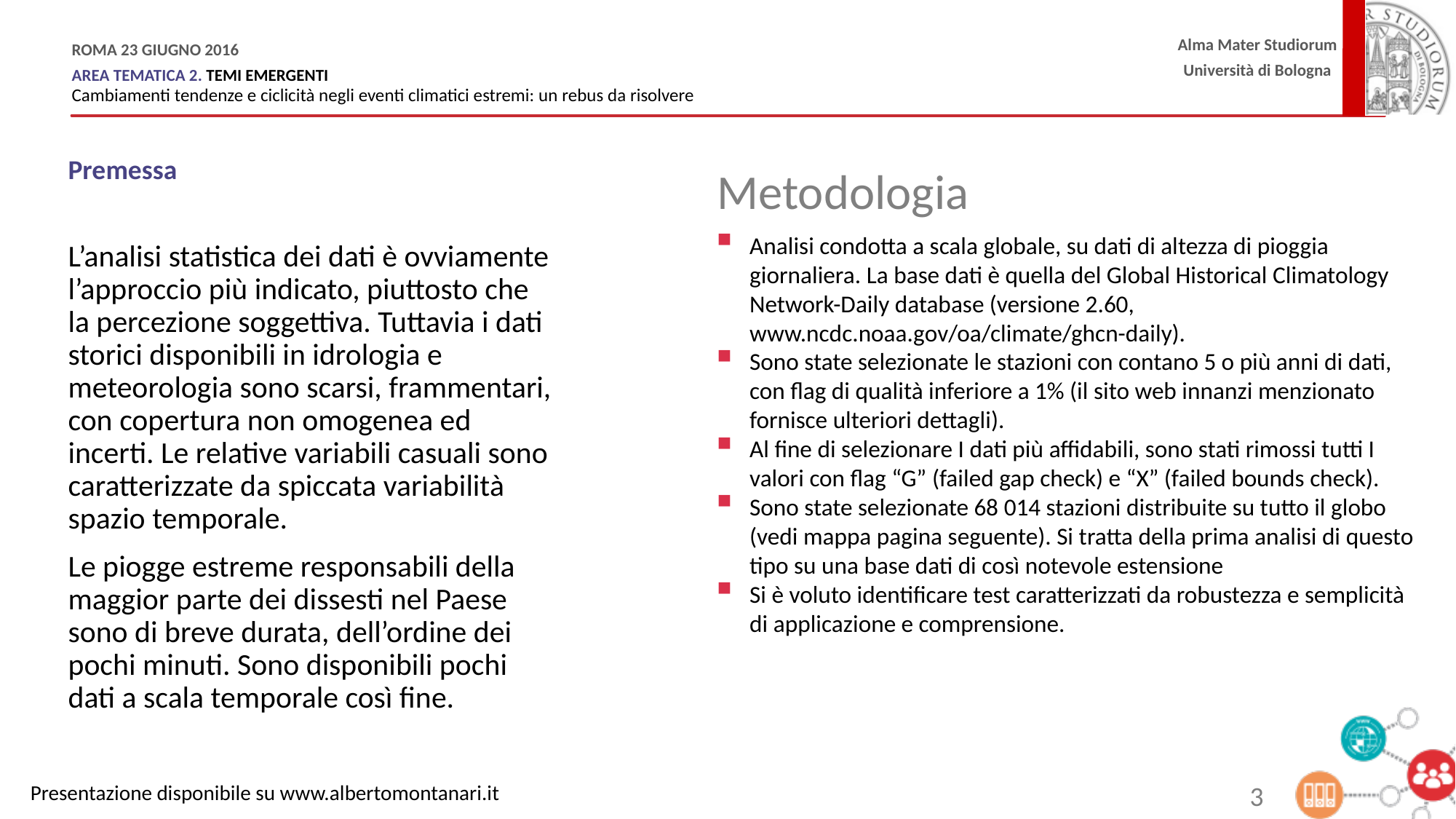

Premessa
Metodologia
Analisi condotta a scala globale, su dati di altezza di pioggia giornaliera. La base dati è quella del Global Historical Climatology
Network-Daily database (versione 2.60,
	www.ncdc.noaa.gov/oa/climate/ghcn-daily).
Sono state selezionate le stazioni con contano 5 o più anni di dati, con flag di qualità inferiore a 1% (il sito web innanzi menzionato fornisce ulteriori dettagli).
Al fine di selezionare I dati più affidabili, sono stati rimossi tutti I valori con flag “G” (failed gap check) e “X” (failed bounds check).
Sono state selezionate 68 014 stazioni distribuite su tutto il globo (vedi mappa pagina seguente). Si tratta della prima analisi di questo tipo su una base dati di così notevole estensione
Si è voluto identificare test caratterizzati da robustezza e semplicità di applicazione e comprensione.

L’analisi statistica dei dati è ovviamente l’approccio più indicato, piuttosto che la percezione soggettiva. Tuttavia i dati storici disponibili in idrologia e meteorologia sono scarsi, frammentari, con copertura non omogenea ed incerti. Le relative variabili casuali sono caratterizzate da spiccata variabilità spazio temporale.
Le piogge estreme responsabili della maggior parte dei dissesti nel Paese sono di breve durata, dell’ordine dei pochi minuti. Sono disponibili pochi dati a scala temporale così fine.
3